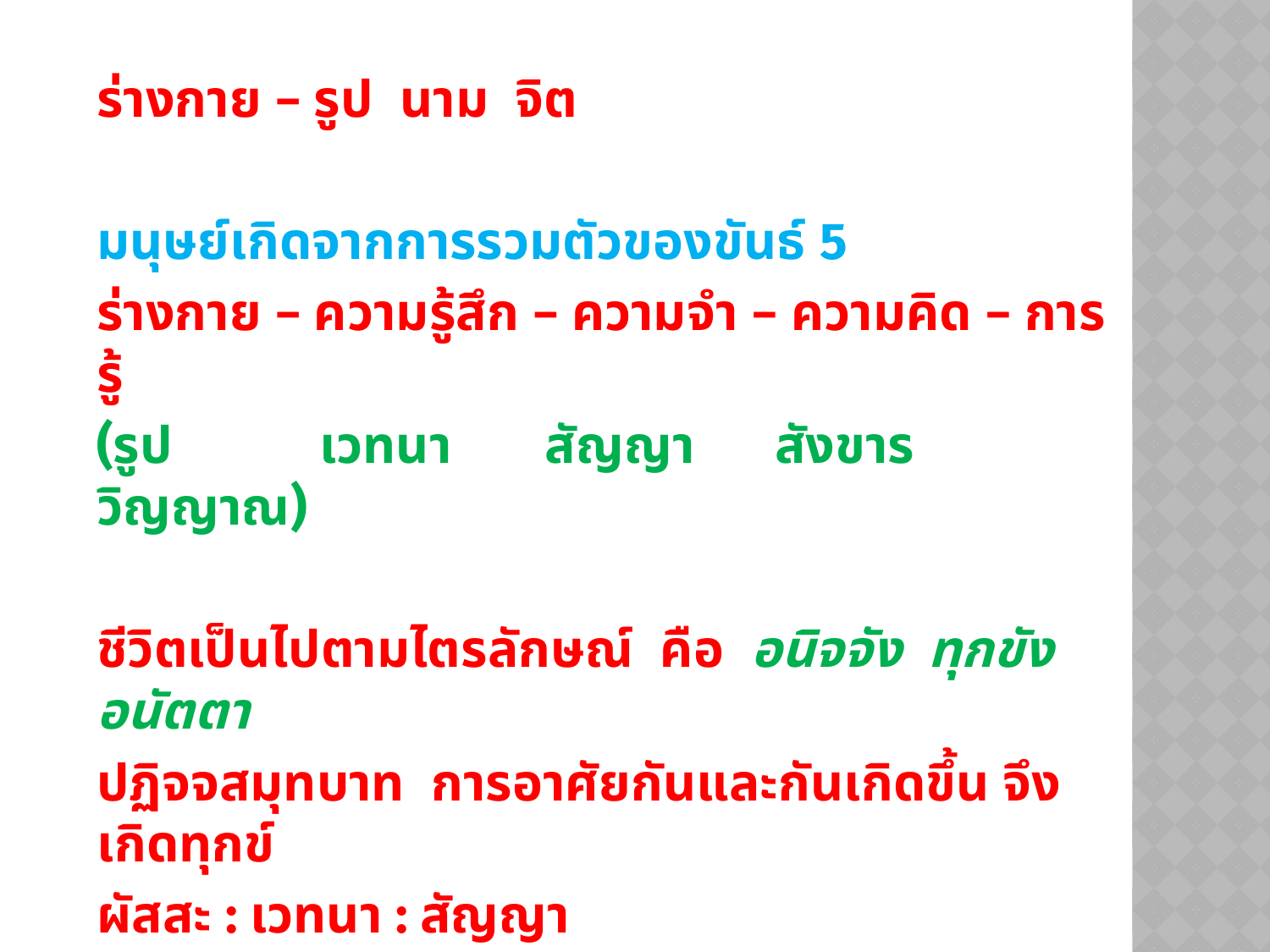

ร่างกาย – รูป  นาม  จิต

	มนุษย์เกิดจากการรวมตัวของขันธ์ 5
	ร่างกาย – ความรู้สึก – ความจำ – ความคิด – การรู้
	(รูป           เวทนา       สัญญา      สังขาร      วิญญาณ)

	ชีวิตเป็นไปตามไตรลักษณ์  คือ  อนิจจัง  ทุกขัง  อนัตตา
	ปฏิจจสมุทบาท  การอาศัยกันและกันเกิดขึ้น จึงเกิดทุกข์
	ผัสสะ : เวทนา : สัญญา